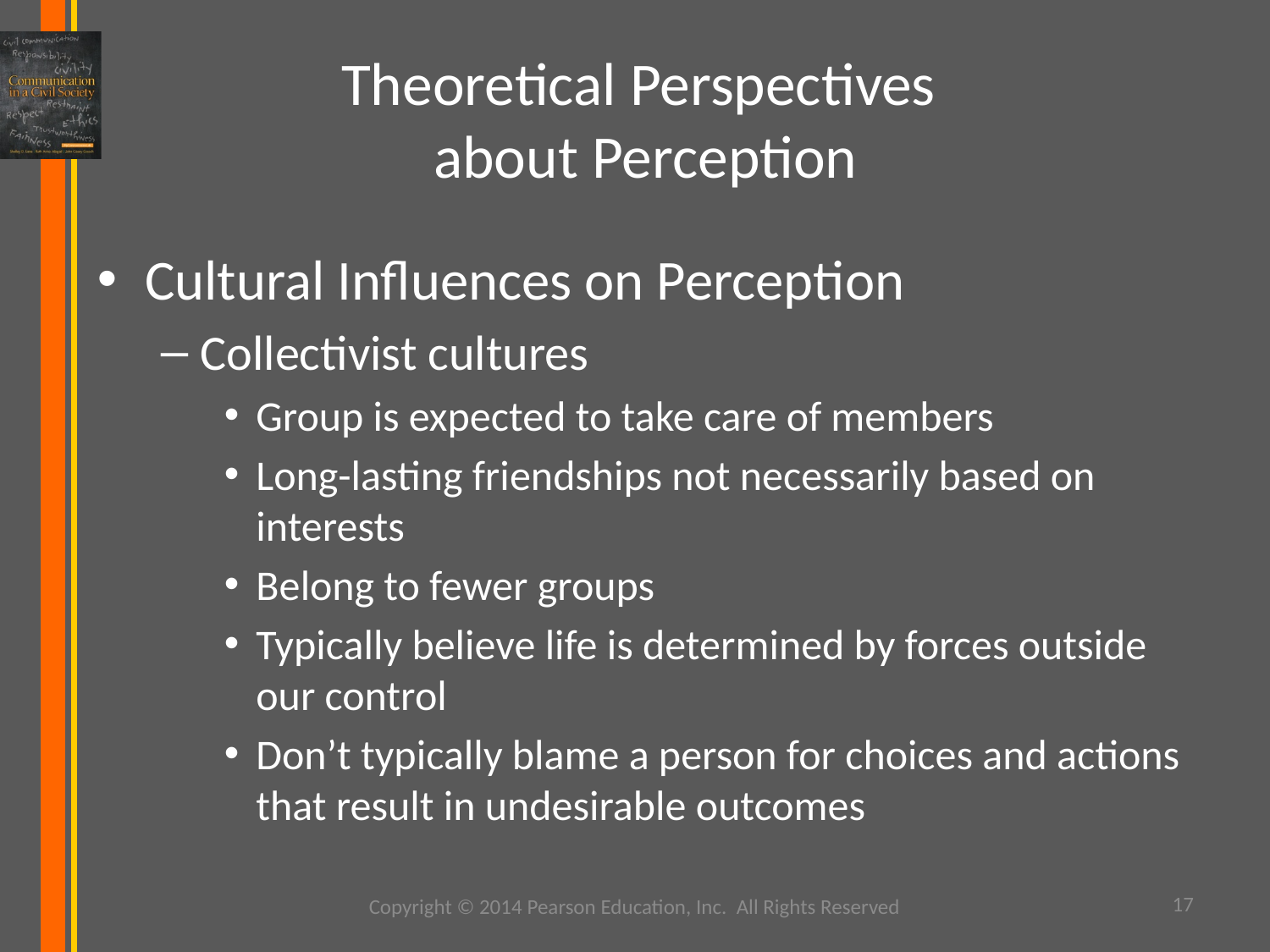

# Theoretical Perspectives about Perception
Cultural Influences on Perception
Collectivist cultures
Group is expected to take care of members
Long-lasting friendships not necessarily based on interests
Belong to fewer groups
Typically believe life is determined by forces outside our control
Don’t typically blame a person for choices and actions that result in undesirable outcomes
Copyright © 2014 Pearson Education, Inc.  All Rights Reserved
17